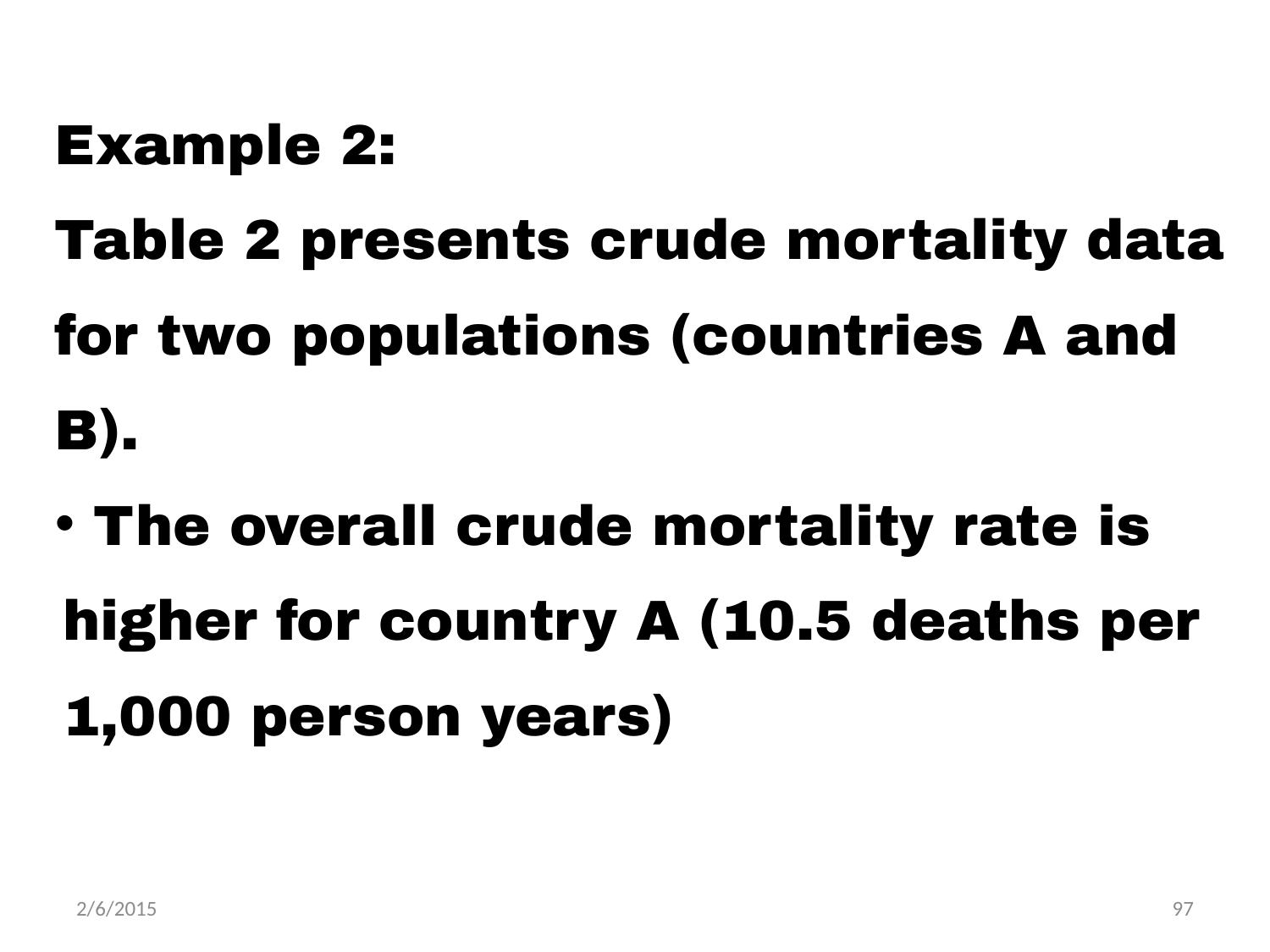

Example 2:
Table 2 presents crude mortality data for two populations (countries A and B).
 The overall crude mortality rate is higher for country A (10.5 deaths per 1,000 person years)
2/6/2015
97